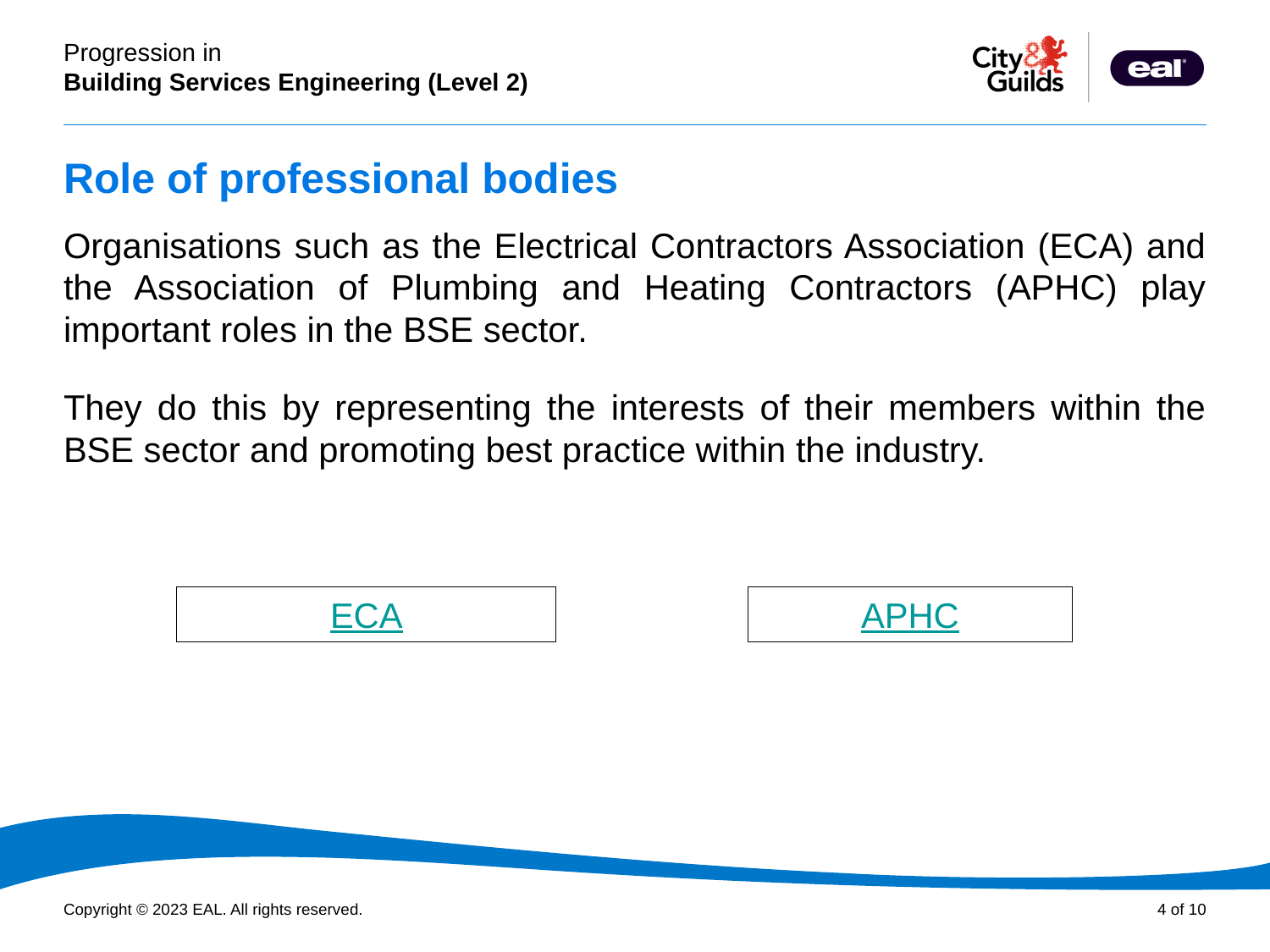

# Role of professional bodies
Organisations such as the Electrical Contractors Association (ECA) and the Association of Plumbing and Heating Contractors (APHC) play important roles in the BSE sector.
They do this by representing the interests of their members within the BSE sector and promoting best practice within the industry.

ECA
APHC